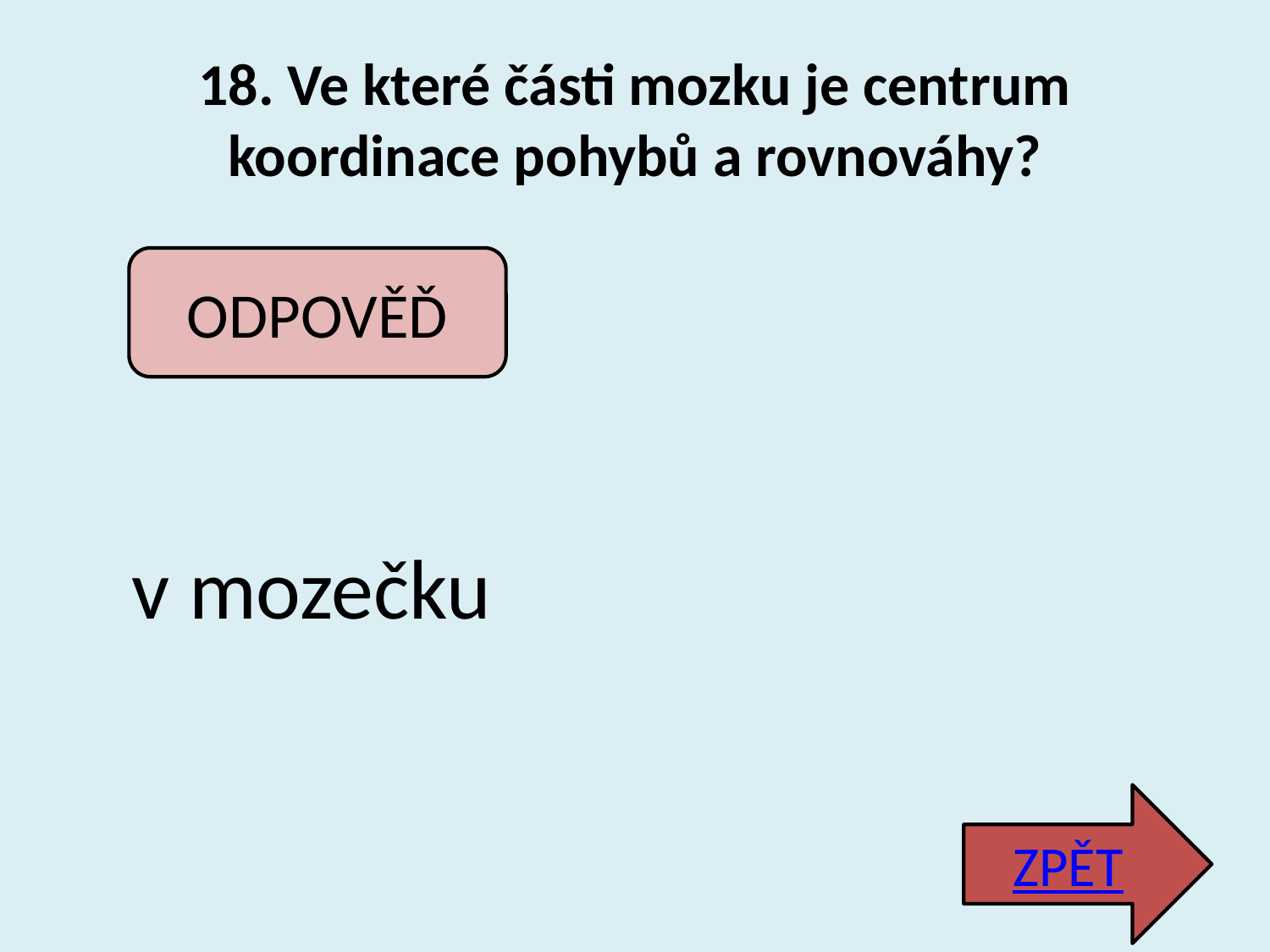

# 18. Ve které části mozku je centrum koordinace pohybů a rovnováhy?

ODPOVĚĎ

v mozečku
ZPĚT